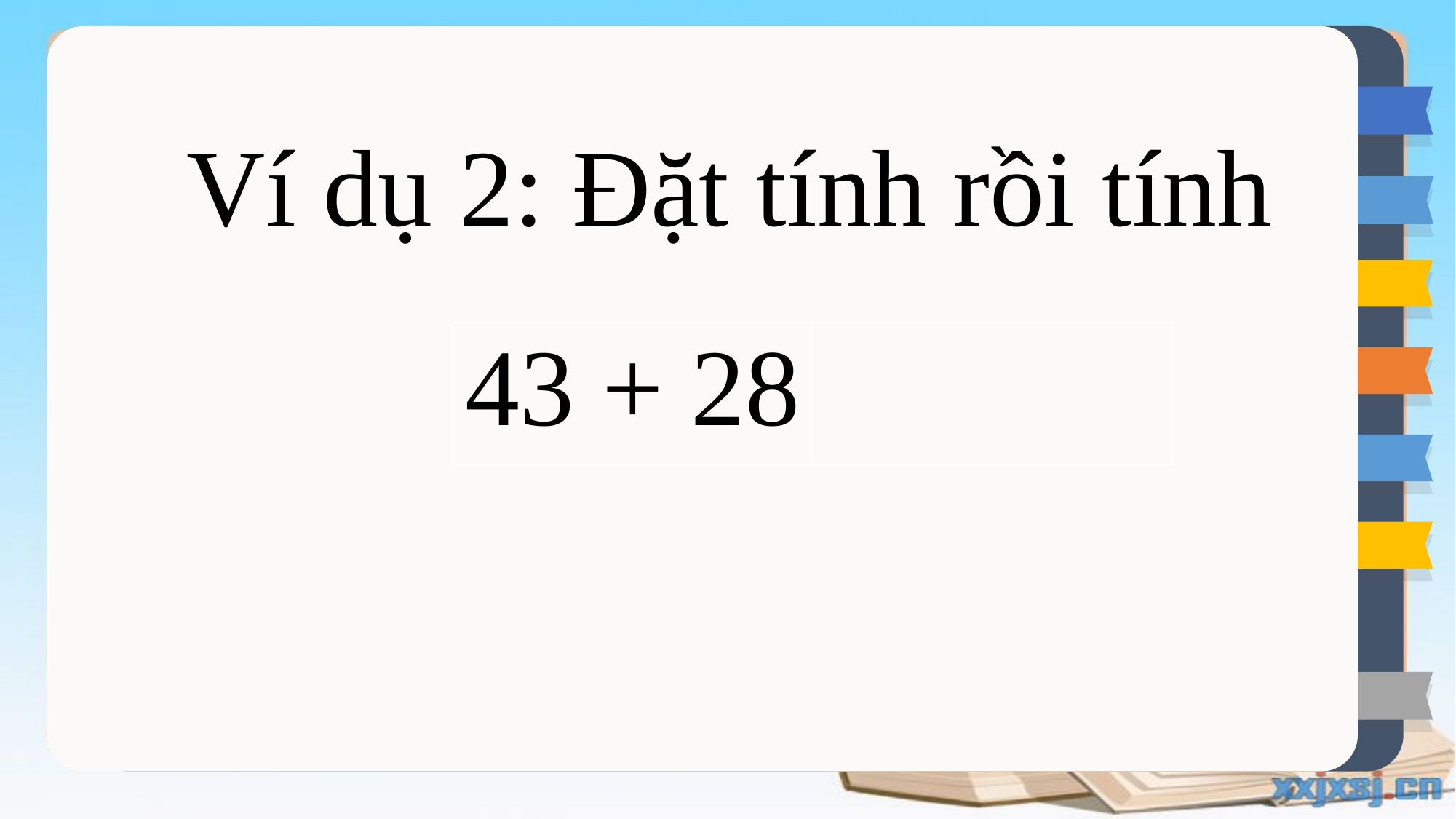

Ví dụ 2: Đặt tính rồi tính

| 43 + 28 |  |
| --- | --- |